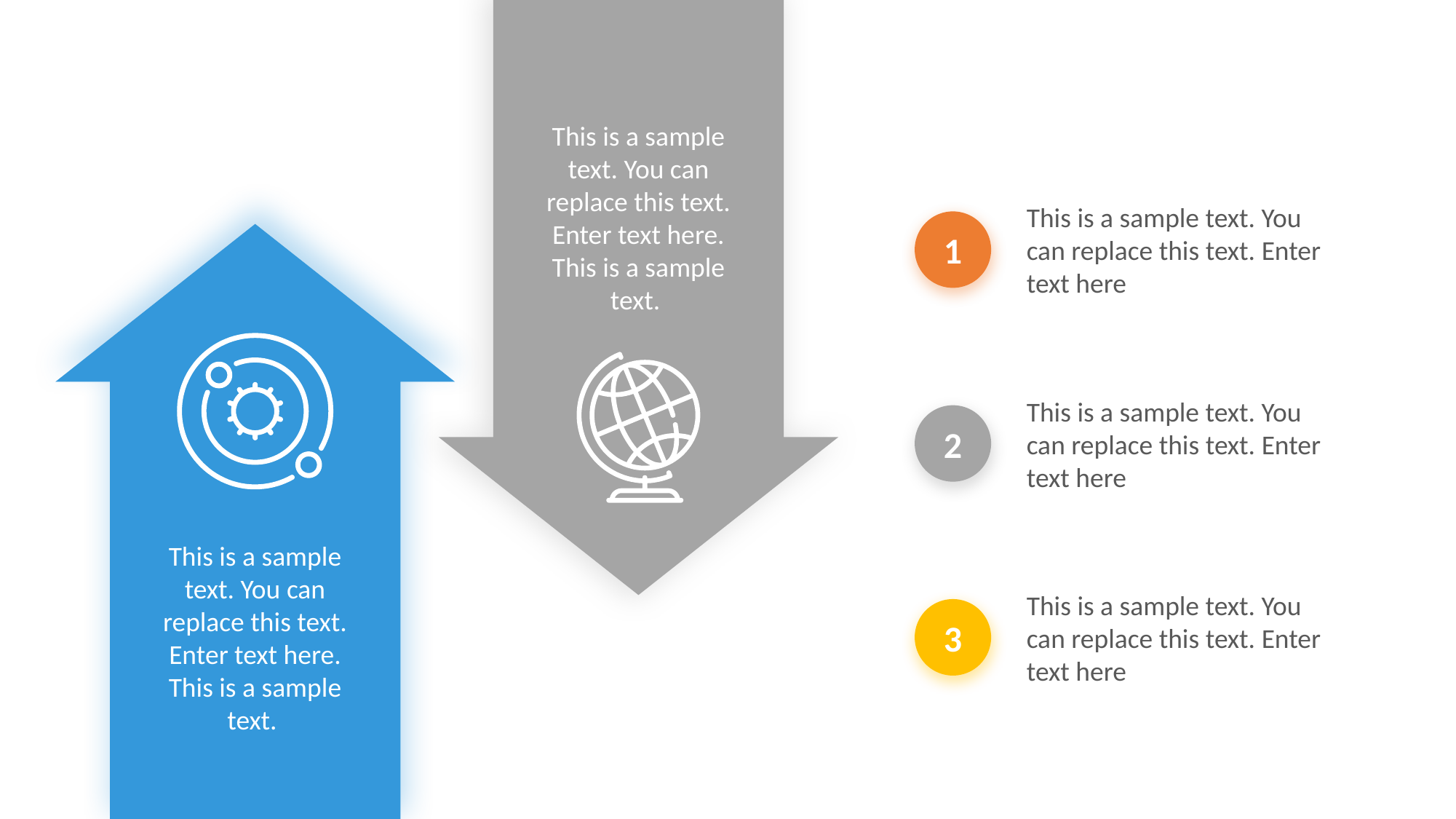

This is a sample text. You can replace this text. Enter text here. This is a sample text.
This is a sample text. You can replace this text. Enter text here
1

This is a sample text. You can replace this text. Enter text here
2
This is a sample text. You can replace this text. Enter text here. This is a sample text.
This is a sample text. You can replace this text. Enter text here
3